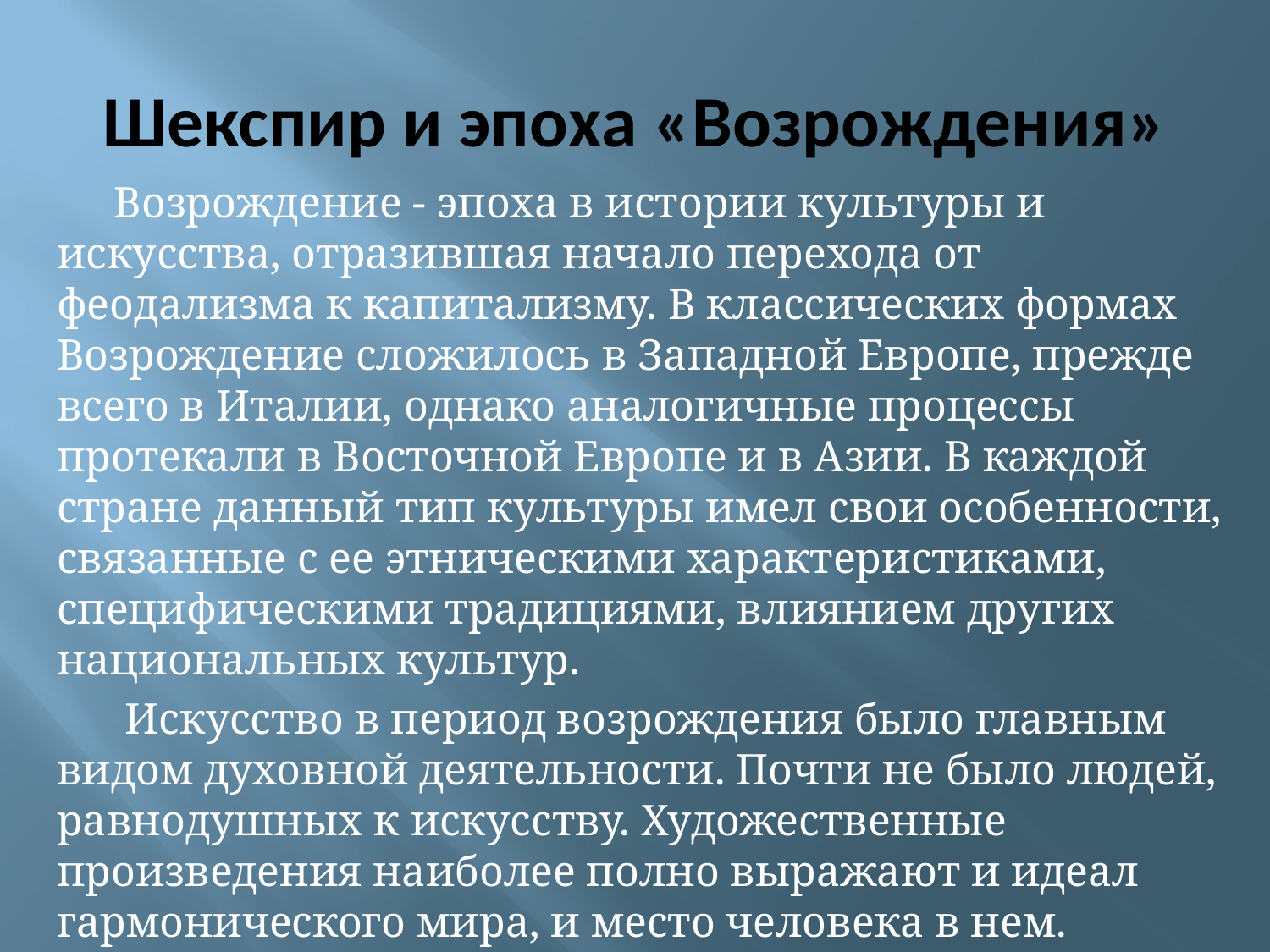

# Шекспир и эпоха «Возрождения»
Возрождение - эпоха в истории культуры и искусства, отразившая начало перехода от феодализма к капитализму. В классических формах Возрождение сложилось в Западной Европе, прежде всего в Италии, однако аналогичные процессы протекали в Восточной Европе и в Азии. В каждой стране данный тип культуры имел свои особенности, связанные с ее этническими характеристиками, специфическими традициями, влиянием других национальных культур.
 Искусство в период возрождения было главным видом духовной деятельности. Почти не было людей, равнодушных к искусству. Художественные произведения наиболее полно выражают и идеал гармонического мира, и место человека в нем.